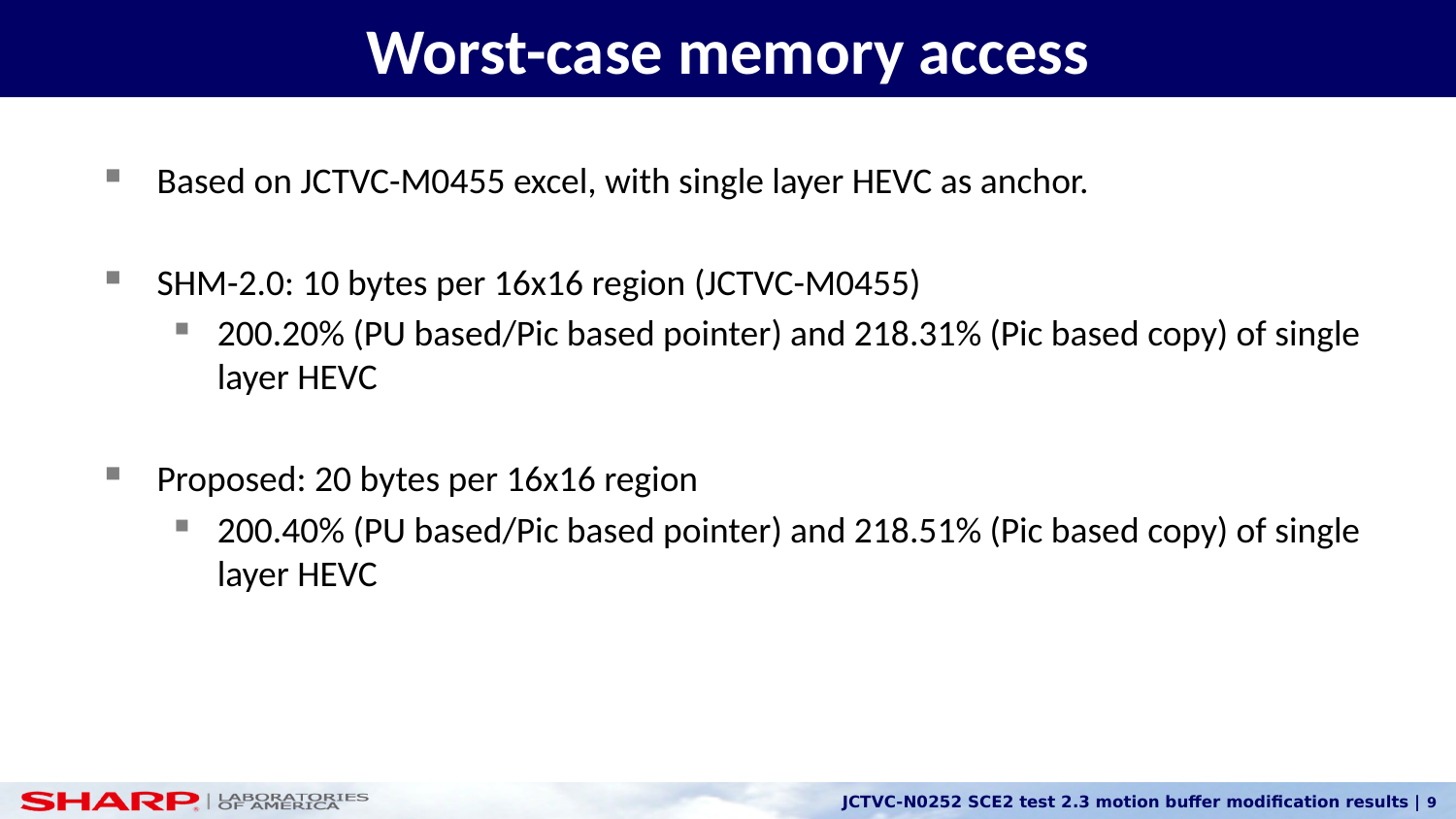

# Worst-case memory access
Based on JCTVC-M0455 excel, with single layer HEVC as anchor.

SHM-2.0: 10 bytes per 16x16 region (JCTVC-M0455)
200.20% (PU based/Pic based pointer) and 218.31% (Pic based copy) of single layer HEVC

Proposed: 20 bytes per 16x16 region
200.40% (PU based/Pic based pointer) and 218.51% (Pic based copy) of single layer HEVC